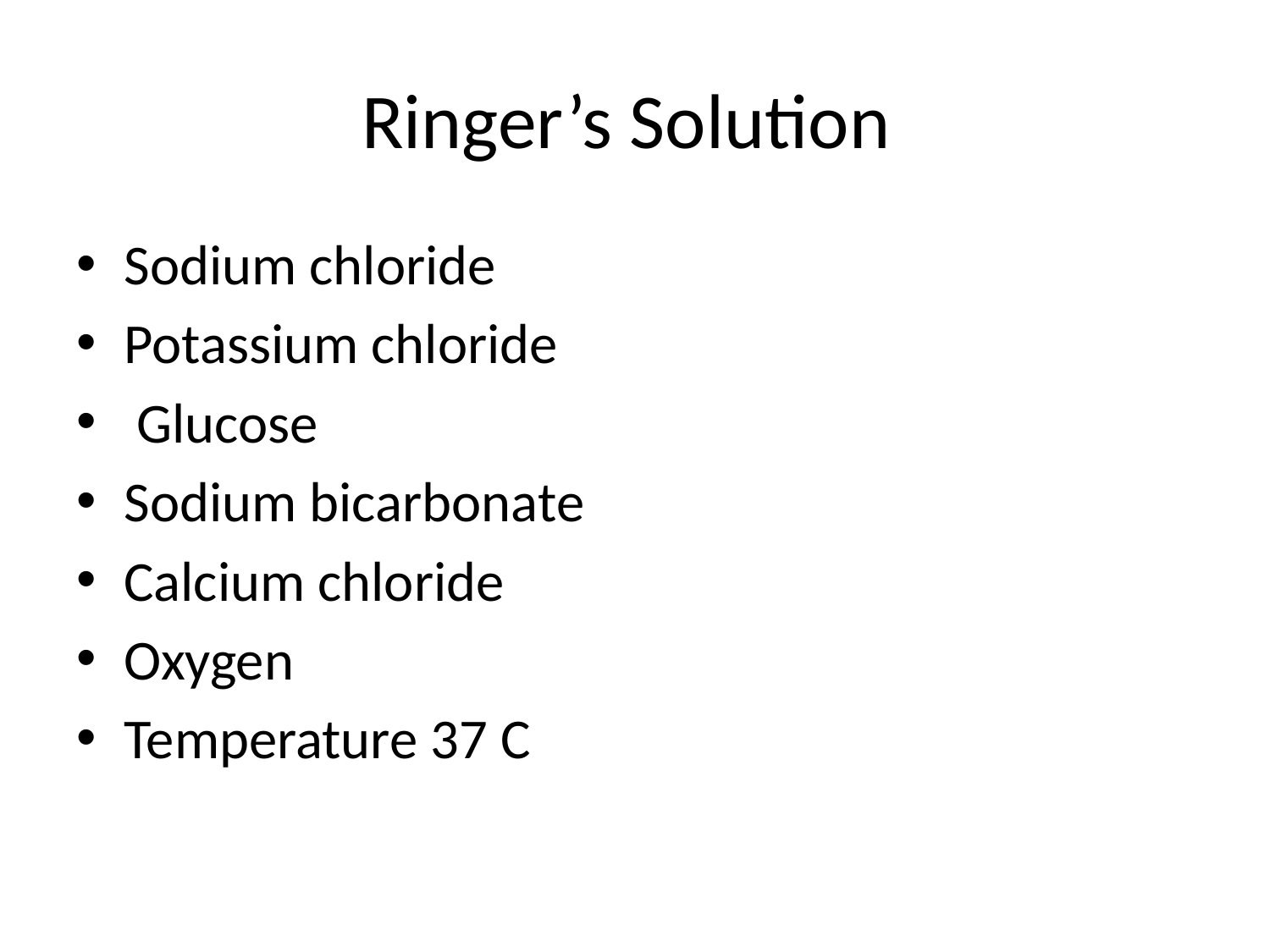

# Ringer’s Solution
Sodium chloride
Potassium chloride
 Glucose
Sodium bicarbonate
Calcium chloride
Oxygen
Temperature 37 C